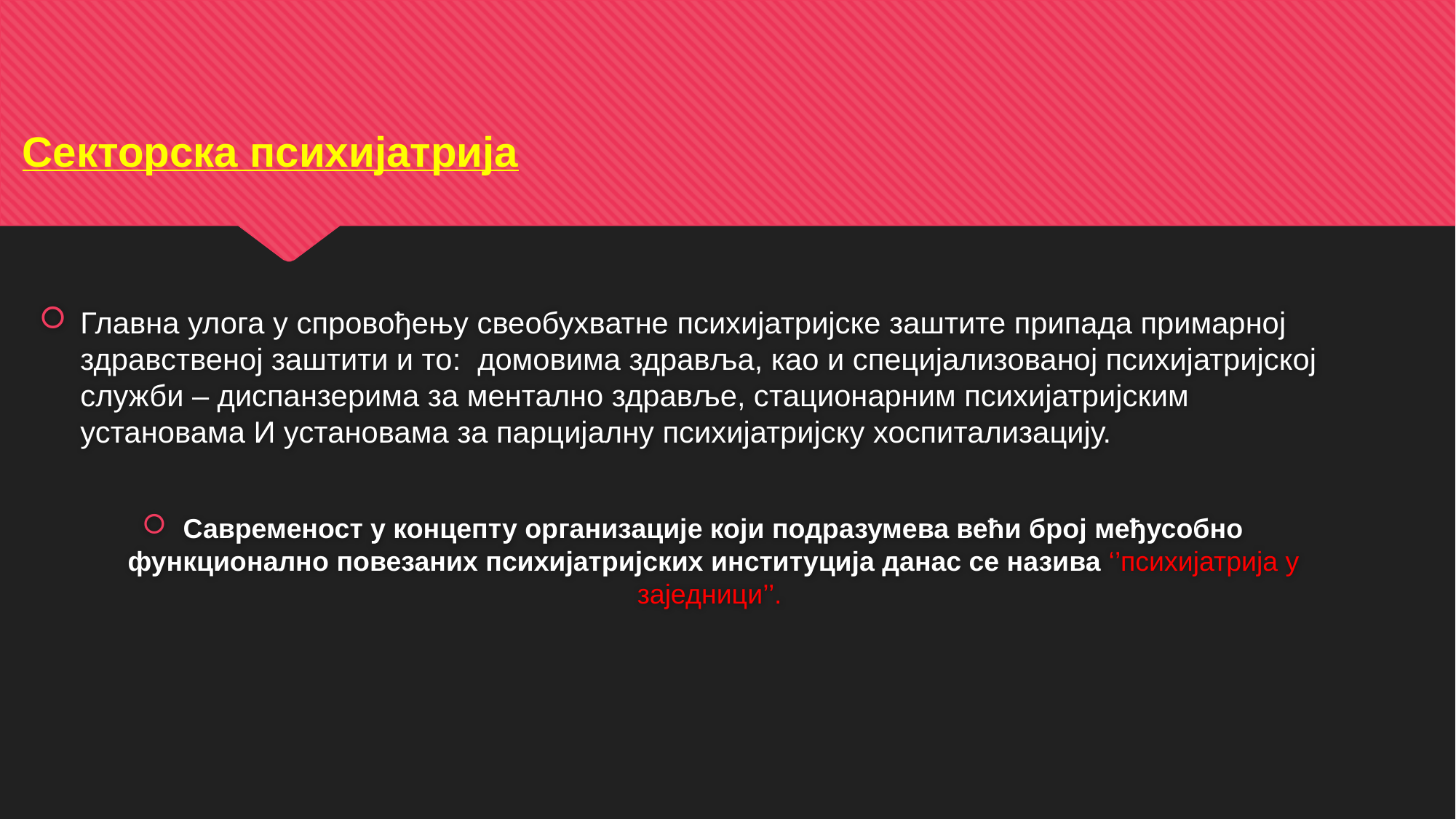

Секторска психијатрија
Главна улога у спровођењу свеобухватне психијатријске заштите припада примарној здравственој заштити и то:  домовима здравља, као и специјализованој психијатријској служби – диспанзерима за ментално здравље, стационарним психијатријским установама И установама за парцијалну психијатријску хоспитализацију.

Савременост у концепту организације који подразумева већи број међусобно функционално повезаних психијатријских институција данас се назива ‘’психијатрија у заједници’’.